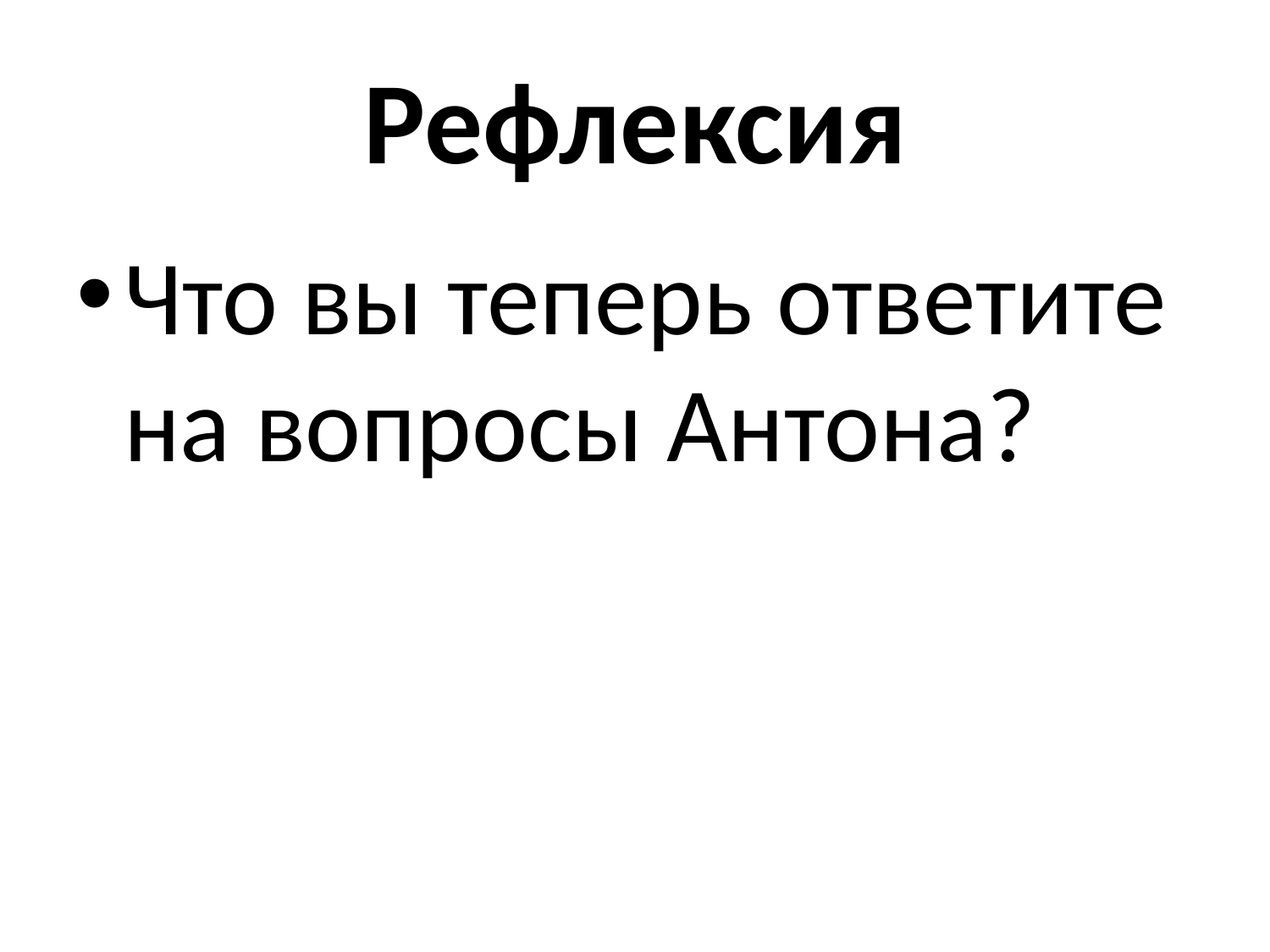

# Рефлексия
Что вы теперь ответите  на вопросы Антона?